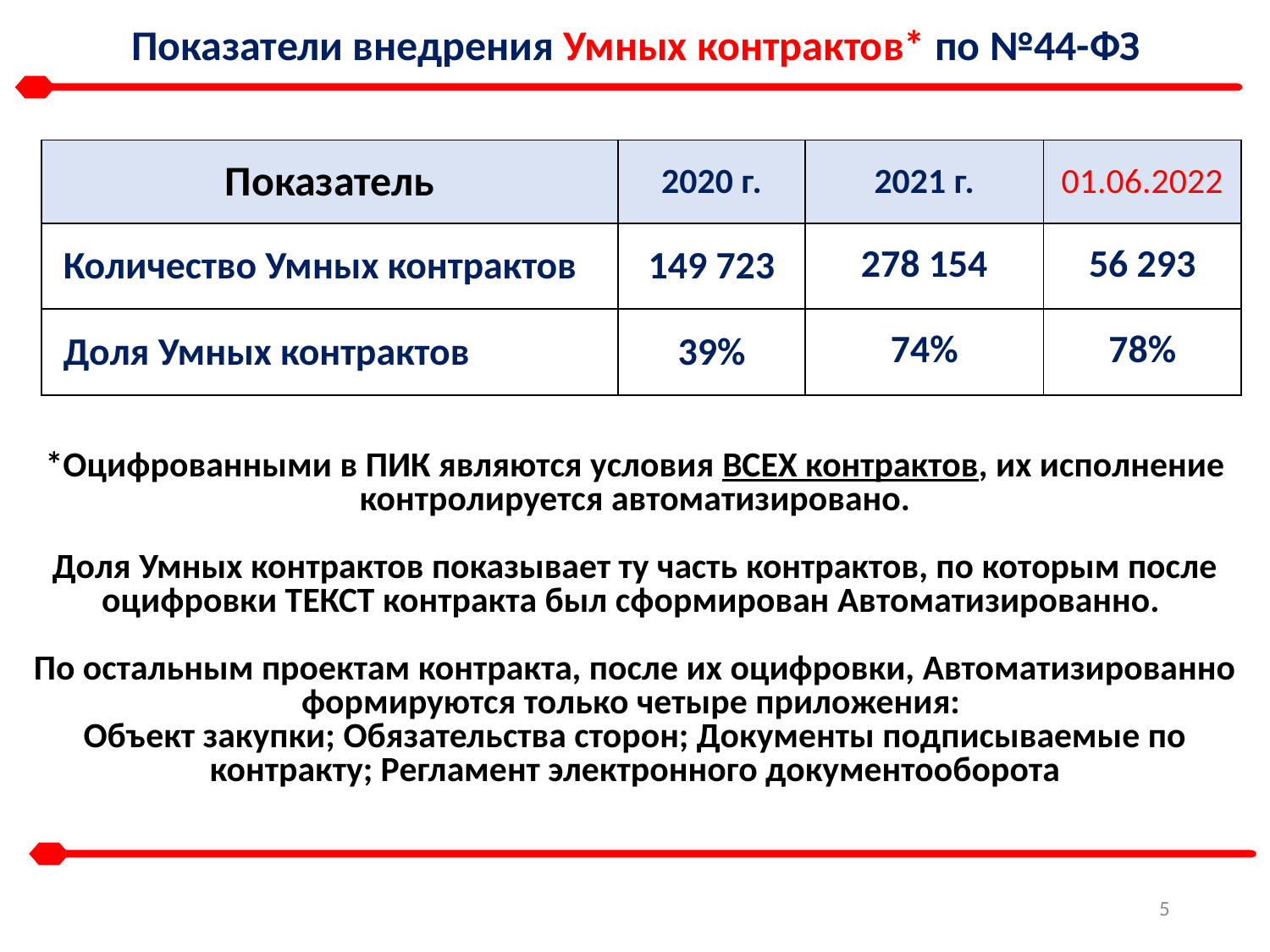

Показатели внедрения Умных контрактов* по №44-ФЗ

| Показатель | 2020 г. | 2021 г. | 01.06.2022 |
| --- | --- | --- | --- |
| Количество Умных контрактов | 149 723 | 278 154 | 56 293 |
| Доля Умных контрактов | 39% | 74% | 78% |
*Оцифрованными в ПИК являются условия ВСЕХ контрактов, их исполнение контролируется автоматизировано.

Доля Умных контрактов показывает ту часть контрактов, по которым после оцифровки ТЕКСТ контракта был сформирован Автоматизированно.

По остальным проектам контракта, после их оцифровки, Автоматизированно формируются только четыре приложения:
Объект закупки; Обязательства сторон; Документы подписываемые по контракту; Регламент электронного документооборота

5